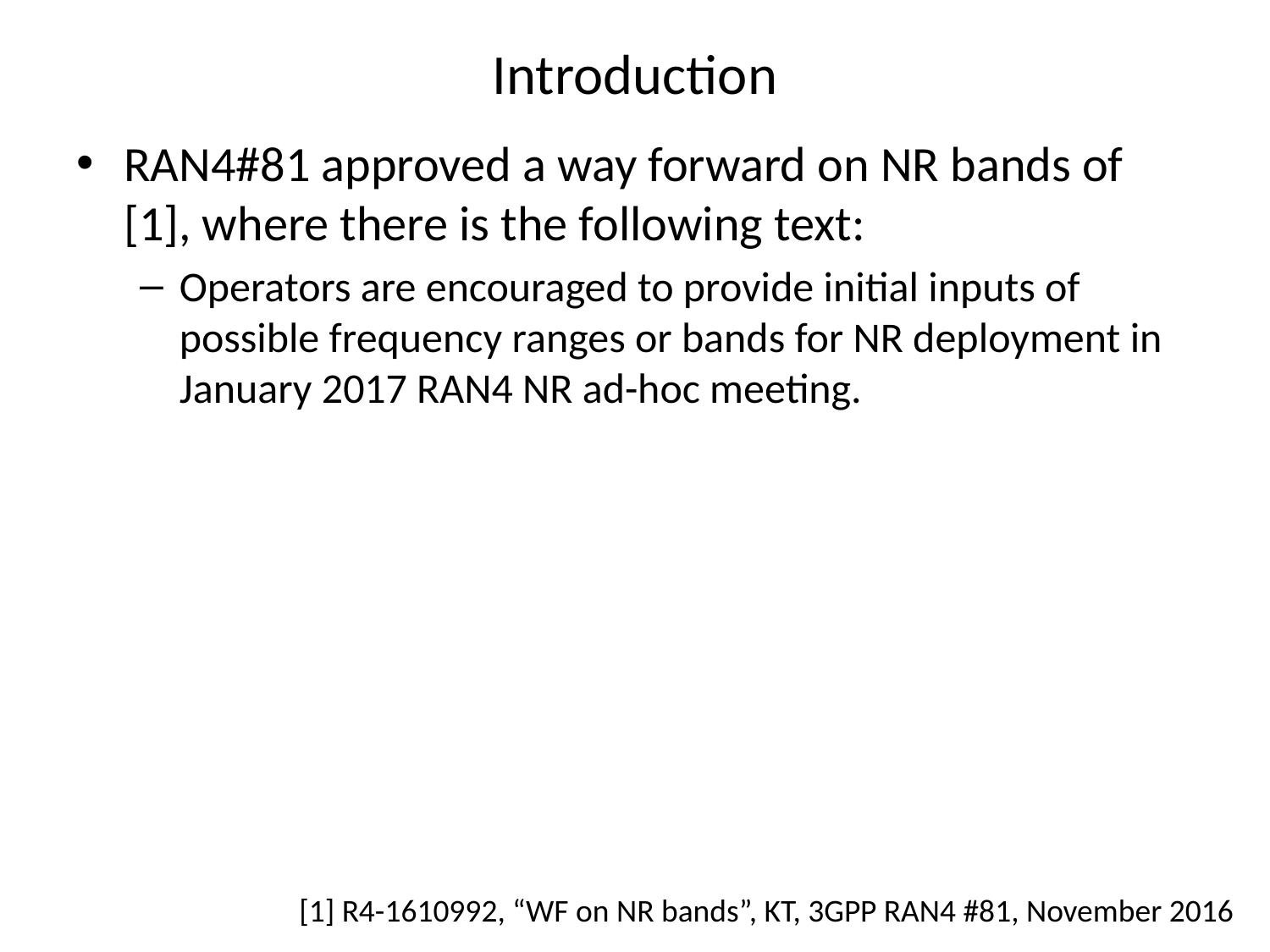

# Introduction
RAN4#81 approved a way forward on NR bands of [1], where there is the following text:
Operators are encouraged to provide initial inputs of possible frequency ranges or bands for NR deployment in January 2017 RAN4 NR ad-hoc meeting.

[1] R4-1610992, “WF on NR bands”, KT, 3GPP RAN4 #81, November 2016